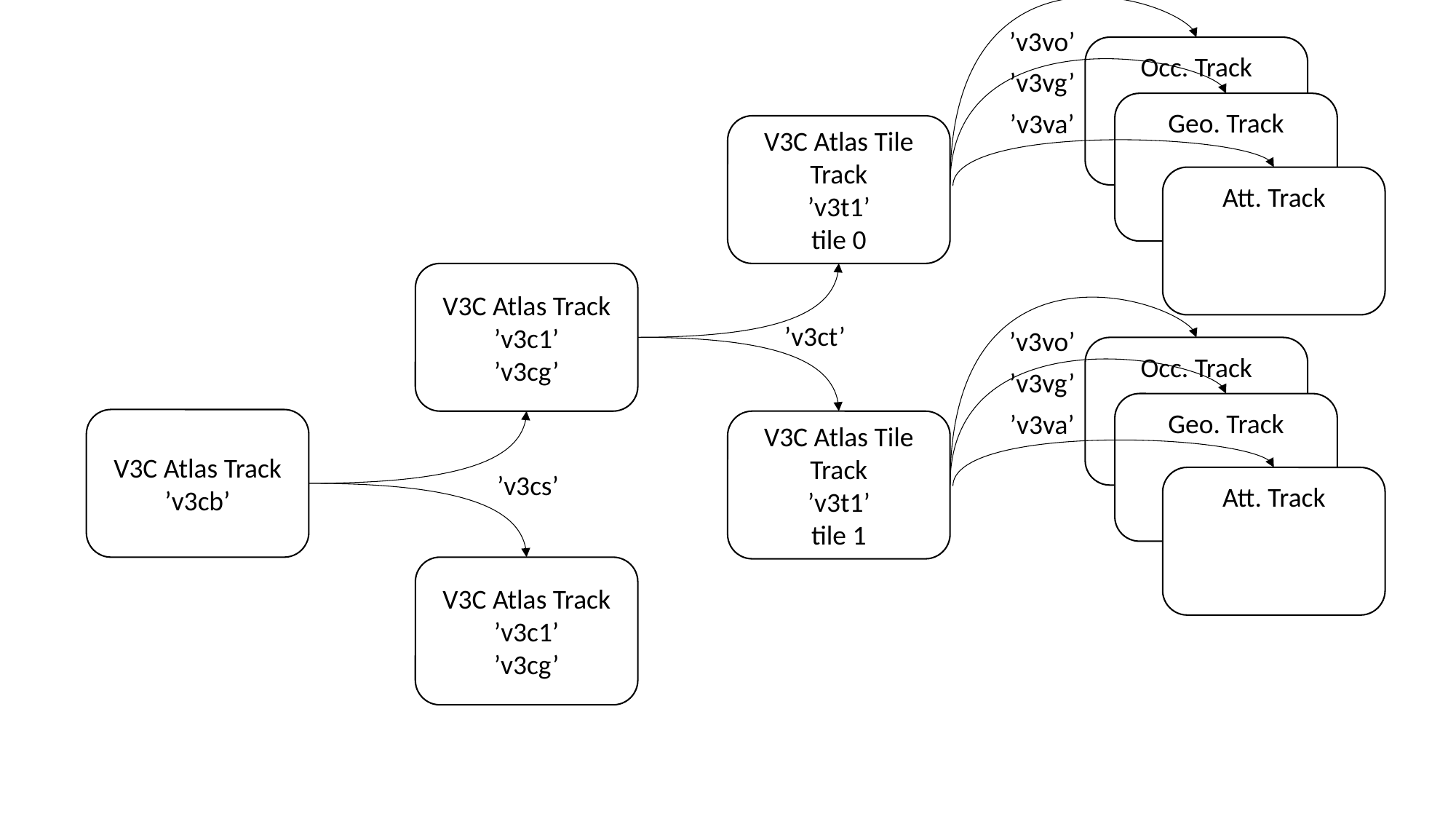

’v3vo’
Occ. Track

’v3vg’
Geo. Track

’v3va’
V3C Atlas Tile Track
’v3t1’
tile 0
Att. Track

V3C Atlas Track
’v3c1’
’v3cg’
’v3ct’
’v3vo’
Occ. Track

’v3vg’
Geo. Track

’v3va’
V3C Atlas Track
’v3cb’
V3C Atlas Tile Track
’v3t1’
tile 1
’v3cs’
Att. Track

V3C Atlas Track
’v3c1’
’v3cg’